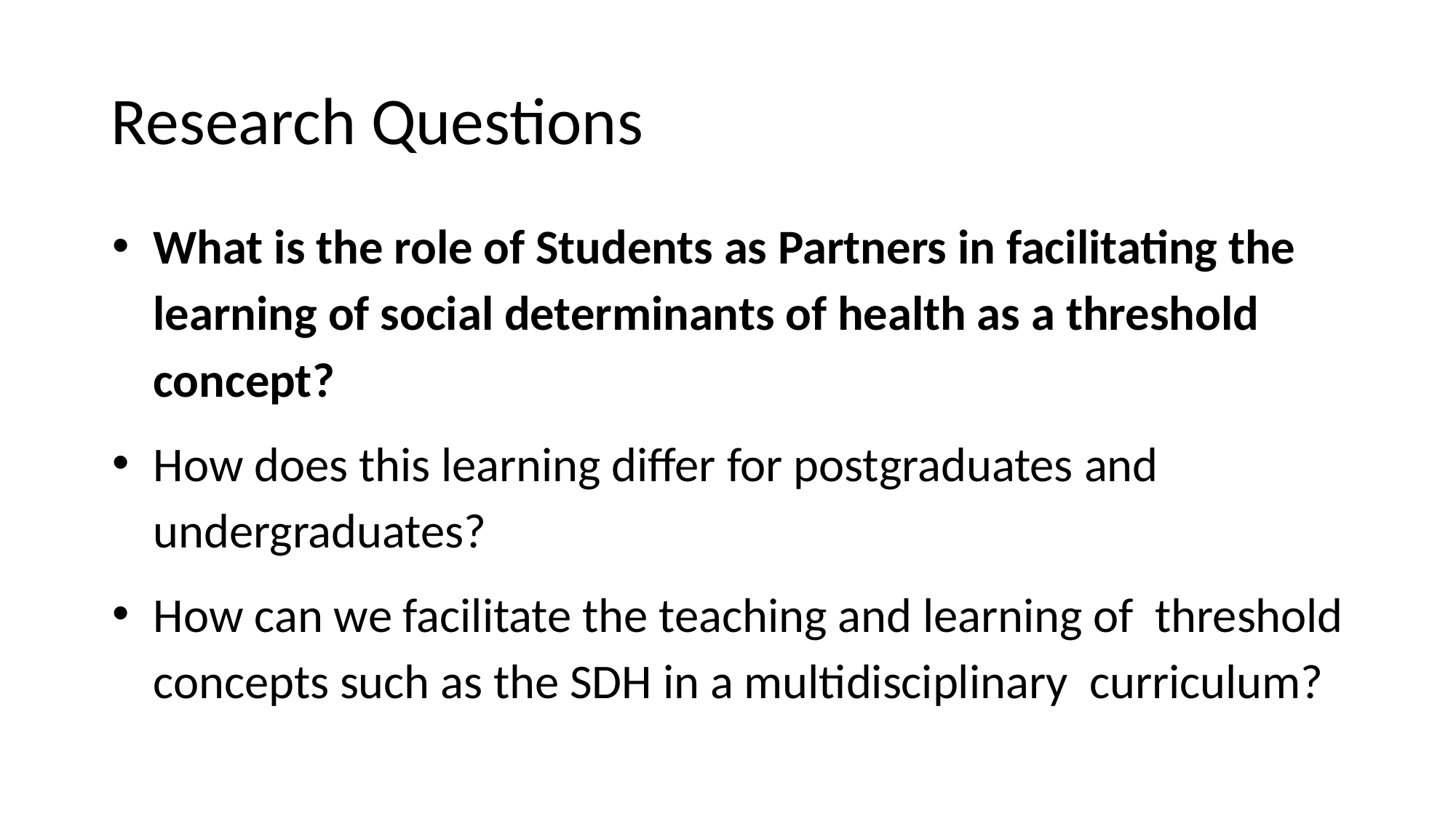

# Research Questions
What is the role of Students as Partners in facilitating the  learning of social determinants of health as a threshold concept?
How does this learning differ for postgraduates and  undergraduates?
How can we facilitate the teaching and learning of  threshold concepts such as the SDH in a multidisciplinary  curriculum?